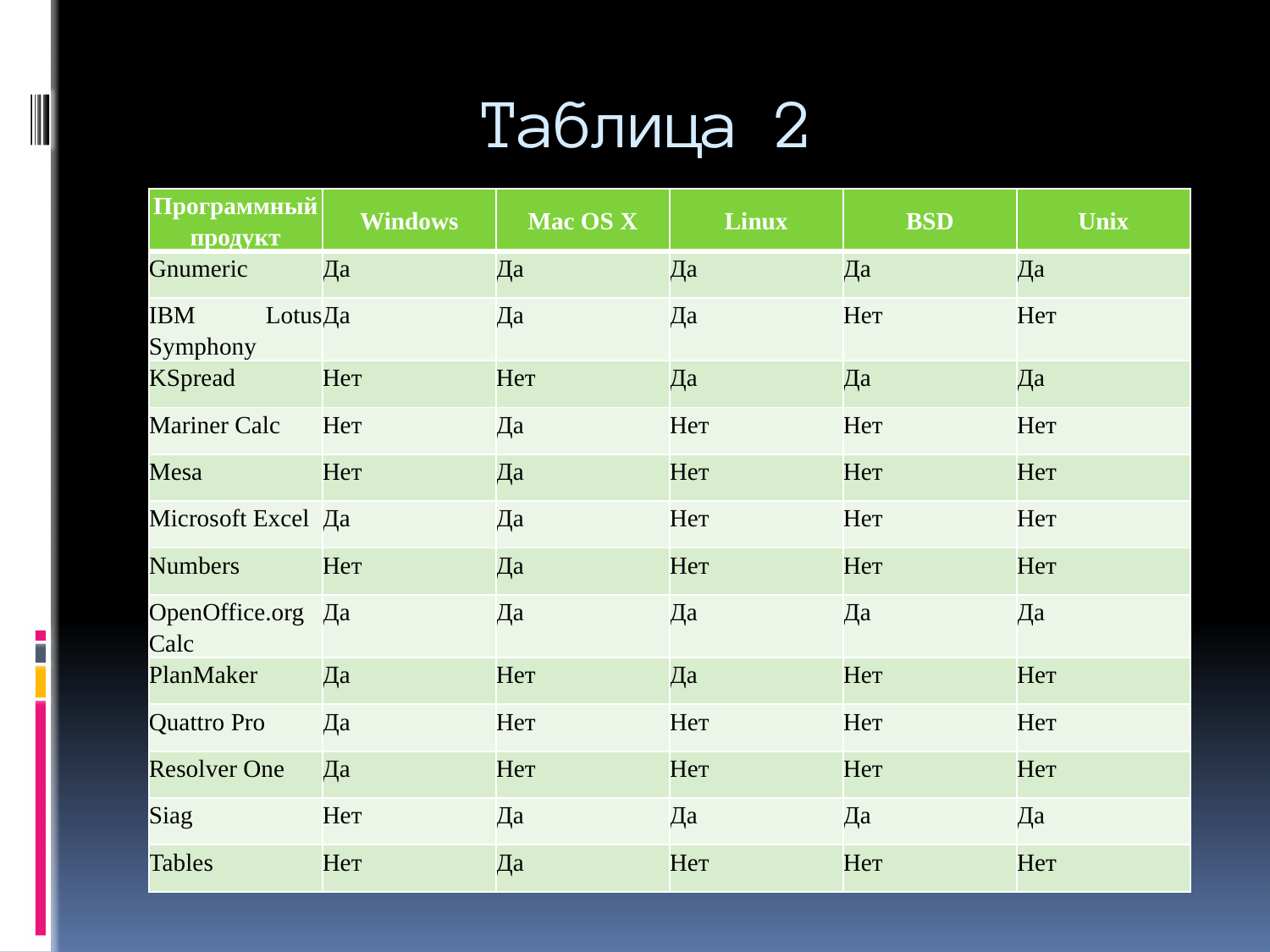

# Таблица 2
| Программный продукт | Windows | Mac OS X | Linux | BSD | Unix |
| --- | --- | --- | --- | --- | --- |
| Gnumeric | Да | Да | Да | Да | Да |
| IBM Lotus Symphony | Да | Да | Да | Нет | Нет |
| KSpread | Нет | Нет | Да | Да | Да |
| Mariner Calc | Нет | Да | Нет | Нет | Нет |
| Mesa | Нет | Да | Нет | Нет | Нет |
| Microsoft Excel | Да | Да | Нет | Нет | Нет |
| Numbers | Нет | Да | Нет | Нет | Нет |
| OpenOffice.org Calc | Да | Да | Да | Да | Да |
| PlanMaker | Да | Нет | Да | Нет | Нет |
| Quattro Pro | Да | Нет | Нет | Нет | Нет |
| Resolver One | Да | Нет | Нет | Нет | Нет |
| Siag | Нет | Да | Да | Да | Да |
| Tables | Нет | Да | Нет | Нет | Нет |